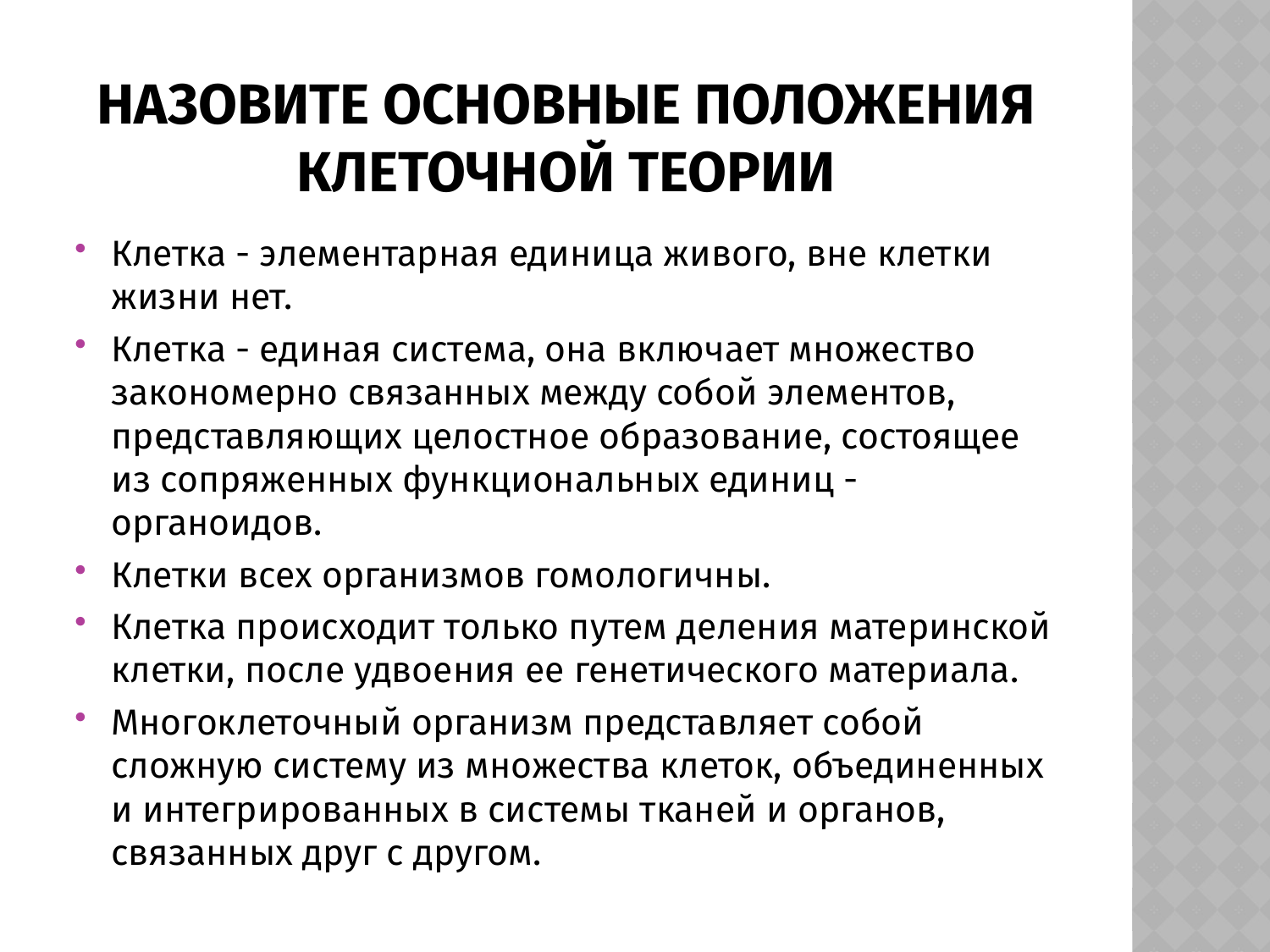

# Назовите основные положения клеточной теории
Клетка - элементарная единица живого, вне клетки жизни нет.
Клетка - единая система, она включает множество закономерно связанных между собой элементов, представляющих целостное образование, состоящее из сопряженных функциональных единиц - органоидов.
Клетки всех организмов гомологичны.
Клетка происходит только путем деления материнской клетки, после удвоения ее генетического материала.
Многоклеточный организм представляет собой сложную систему из множества клеток, объединенных и интегрированных в системы тканей и органов, связанных друг с другом.